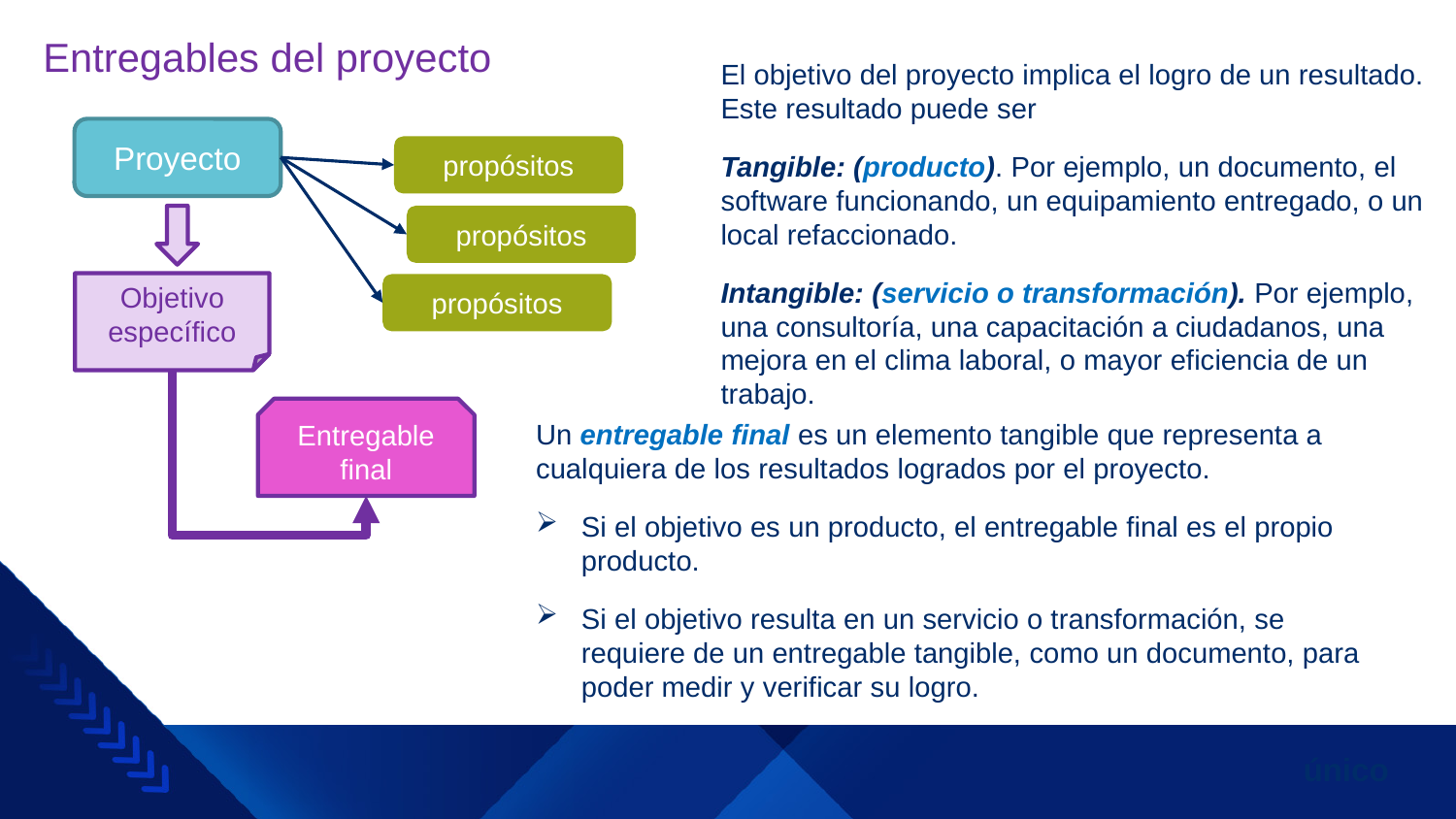

# Entregables del proyecto
El objetivo del proyecto implica el logro de un resultado. Este resultado puede ser
Tangible: (producto). Por ejemplo, un documento, el software funcionando, un equipamiento entregado, o un local refaccionado.
Intangible: (servicio o transformación). Por ejemplo, una consultoría, una capacitación a ciudadanos, una mejora en el clima laboral, o mayor eficiencia de un trabajo.
Proyecto
propósitos
propósitos
propósitos

Objetivo específico
Entregable final
Un entregable final es un elemento tangible que representa a cualquiera de los resultados logrados por el proyecto.
Si el objetivo es un producto, el entregable final es el propio producto.
Si el objetivo resulta en un servicio o transformación, se requiere de un entregable tangible, como un documento, para poder medir y verificar su logro.
único